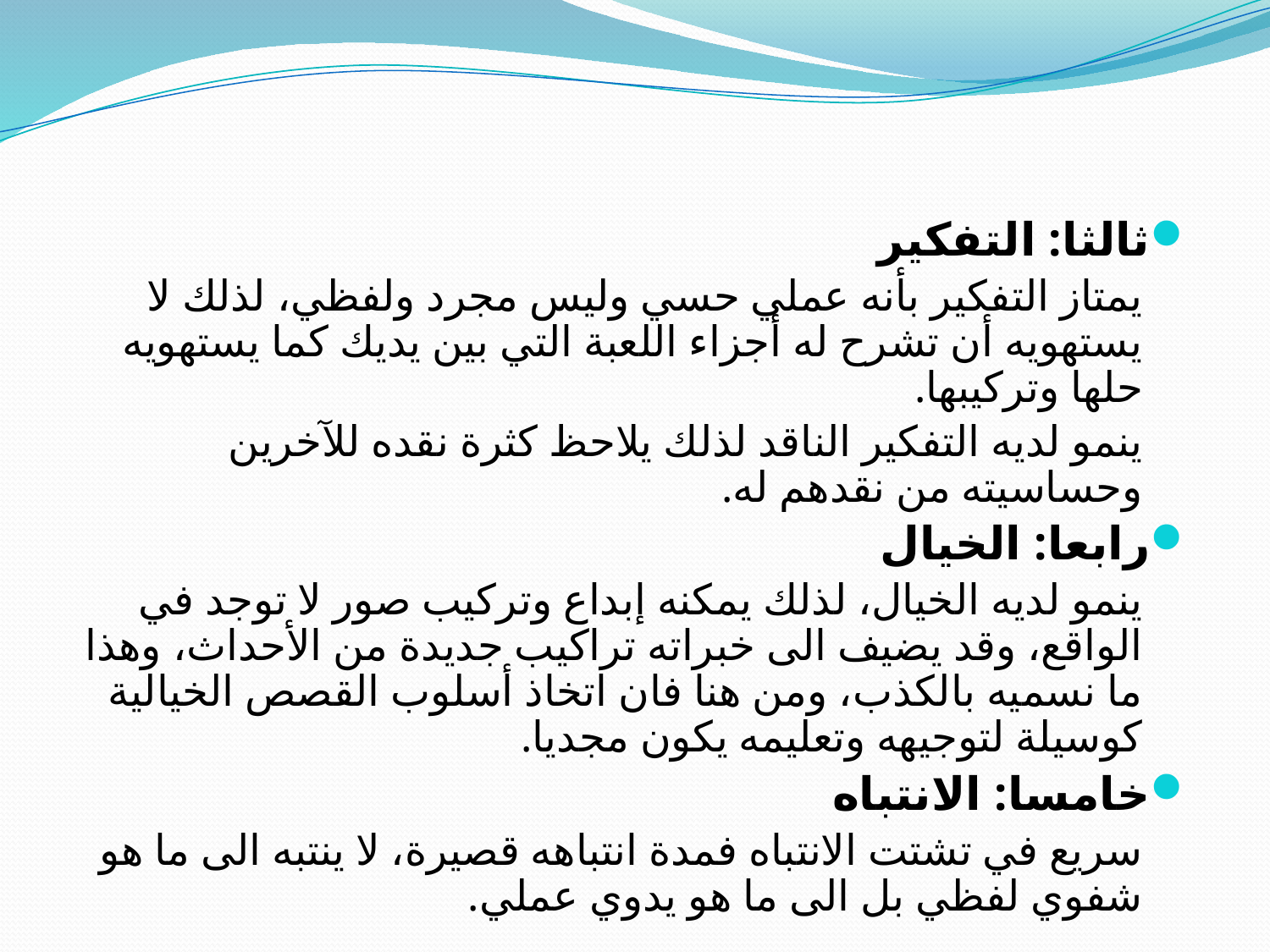

ثالثا: التفكير
يمتاز التفكير بأنه عملي حسي وليس مجرد ولفظي، لذلك لا يستهويه أن تشرح له أجزاء اللعبة التي بين يديك كما يستهويه حلها وتركيبها.
ينمو لديه التفكير الناقد لذلك يلاحظ كثرة نقده للآخرين وحساسيته من نقدهم له.
رابعا: الخيال
ينمو لديه الخيال، لذلك يمكنه إبداع وتركيب صور لا توجد في الواقع، وقد يضيف الى خبراته تراكيب جديدة من الأحداث، وهذا ما نسميه بالكذب، ومن هنا فان اتخاذ أسلوب القصص الخيالية كوسيلة لتوجيهه وتعليمه يكون مجديا.
خامسا: الانتباه
سريع في تشتت الانتباه فمدة انتباهه قصيرة، لا ينتبه الى ما هو شفوي لفظي بل الى ما هو يدوي عملي.